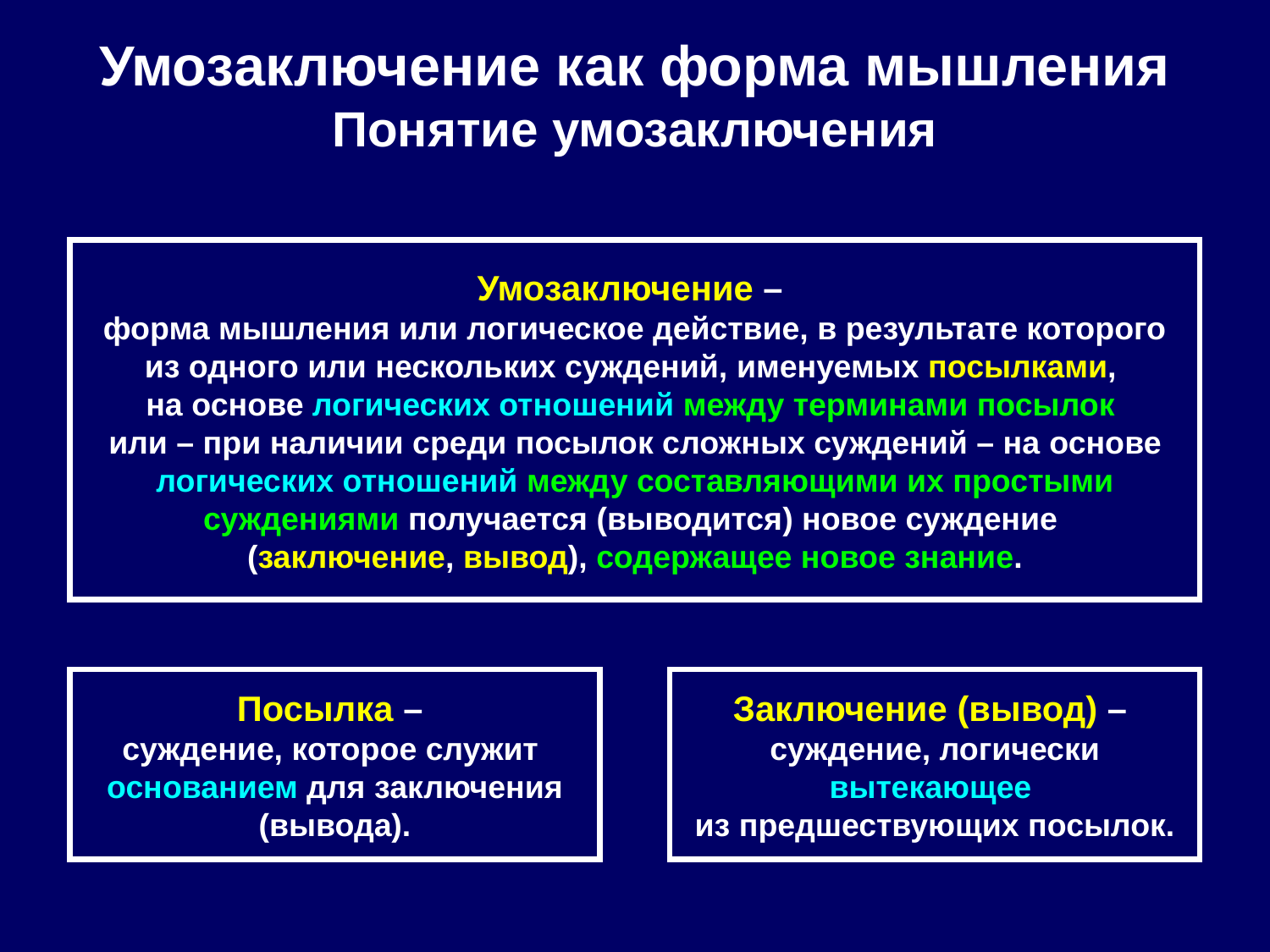

# Умозаключение как форма мышления Понятие умозаключения
Умозаключение –
форма мышления или логическое действие, в результате которого из одного или нескольких суждений, именуемых посылками,
на основе логических отношений между терминами посылок
или – при наличии среди посылок сложных суждений – на основе логических отношений между составляющими их простыми суждениями получается (выводится) новое суждение
(заключение, вывод), содержащее новое знание.
Посылка –
суждение, которое служит
основанием для заключения (вывода).
Заключение (вывод) –
суждение, логически вытекающее
из предшествующих посылок.